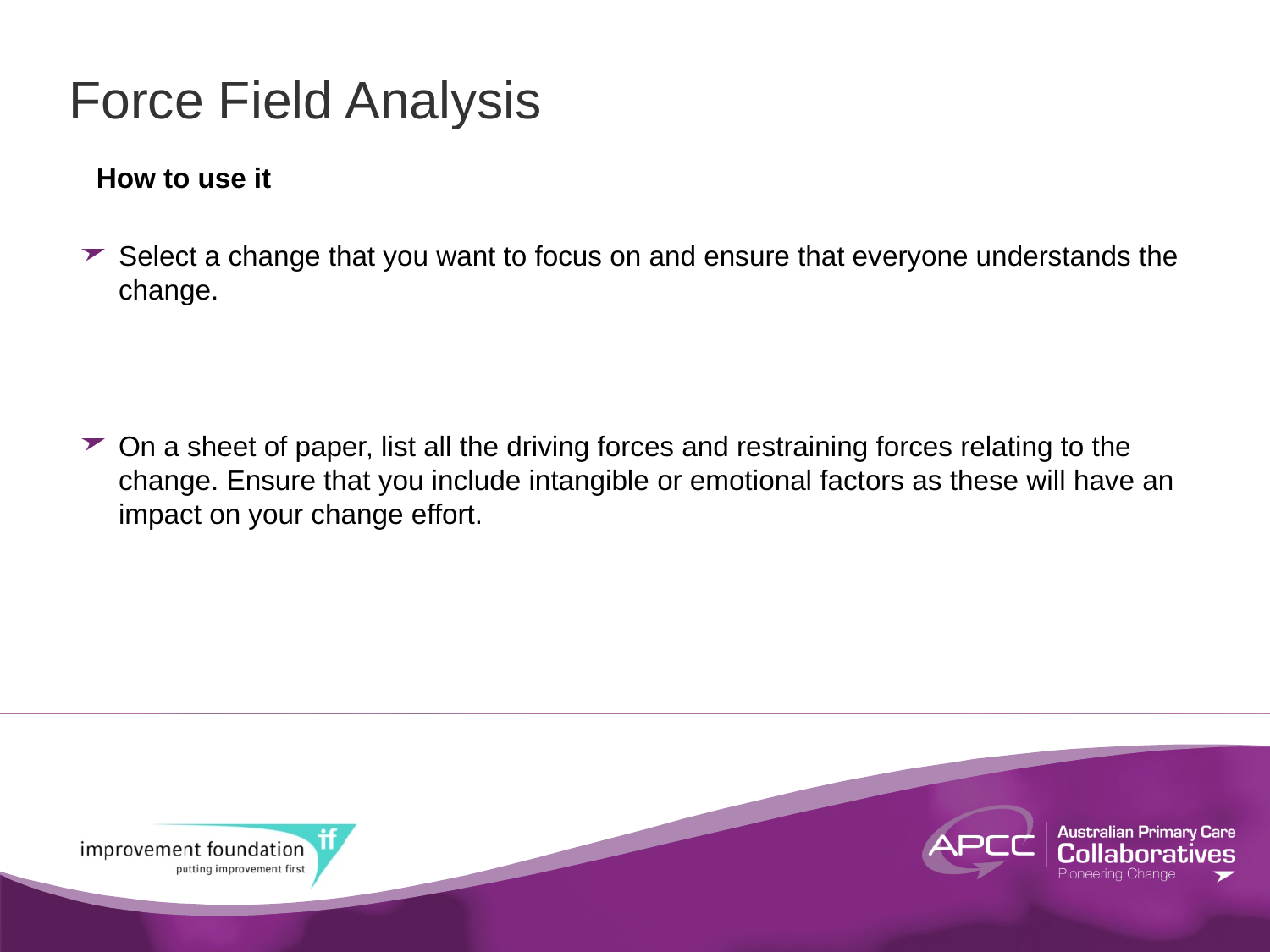

# Force Field Analysis
How to use it

Select a change that you want to focus on and ensure that everyone understands the change.

On a sheet of paper, list all the driving forces and restraining forces relating to the change. Ensure that you include intangible or emotional factors as these will have an impact on your change effort.